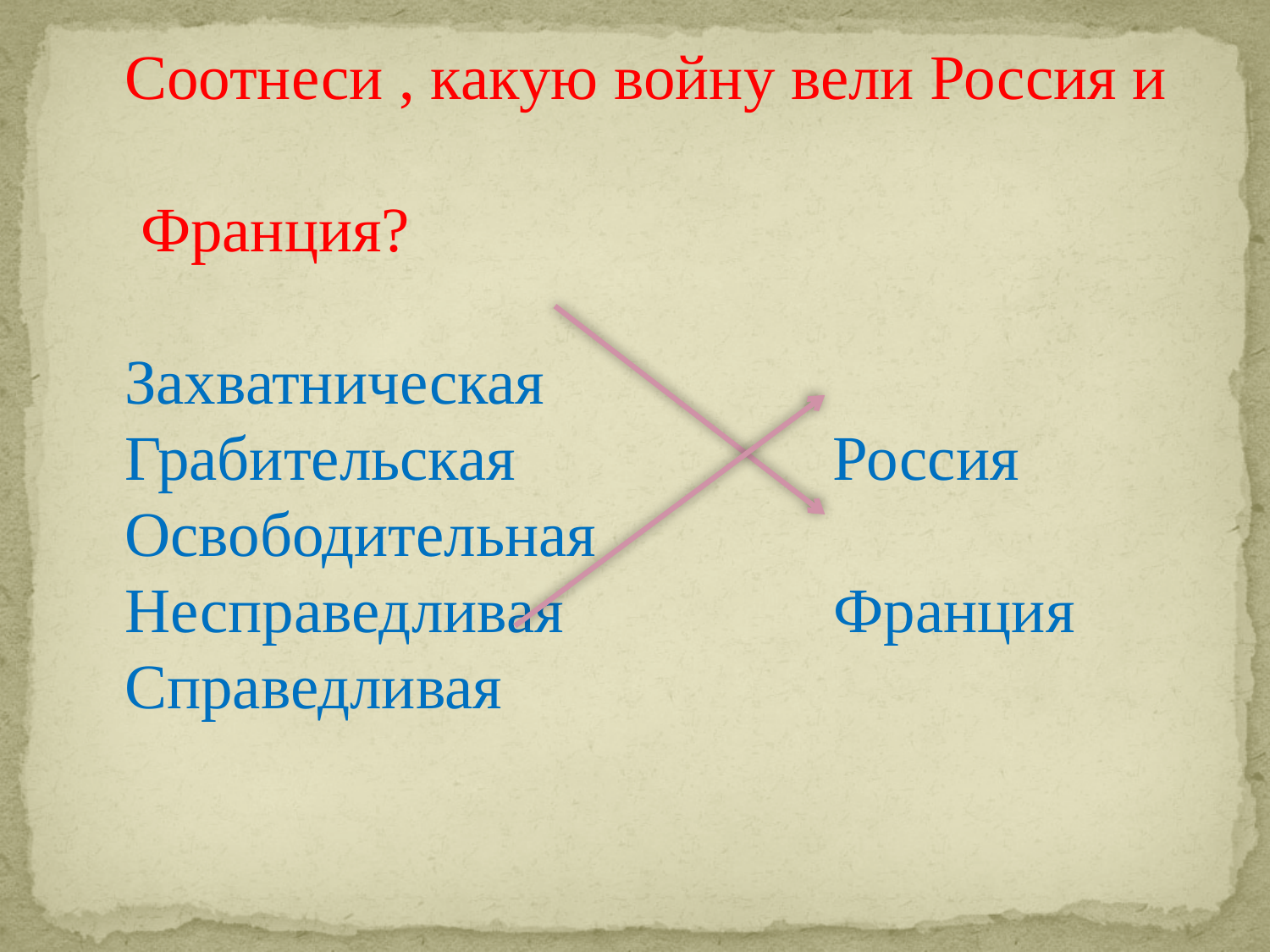

Соотнеси , какую войну вели Россия и
 Франция?

Захватническая
Грабительская                    Россия
Освободительная
Несправедливая                 Франция
Справедливая